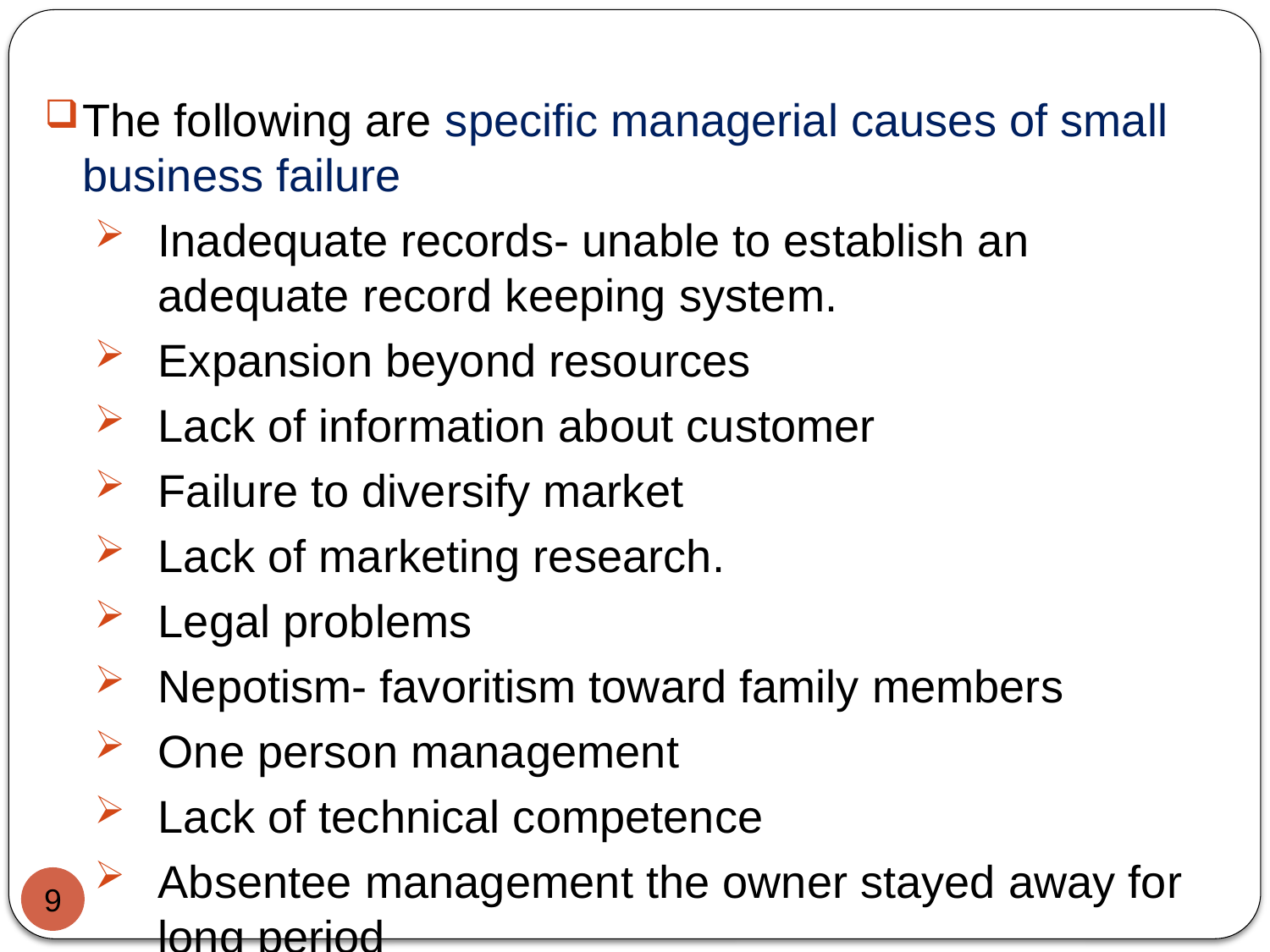

The following are specific managerial causes of small business failure
Inadequate records- unable to establish an adequate record keeping system.
Expansion beyond resources
Lack of information about customer
Failure to diversify market
Lack of marketing research.
Legal problems
Nepotism- favoritism toward family members
One person management
Lack of technical competence
Absentee management the owner stayed away for long period

9